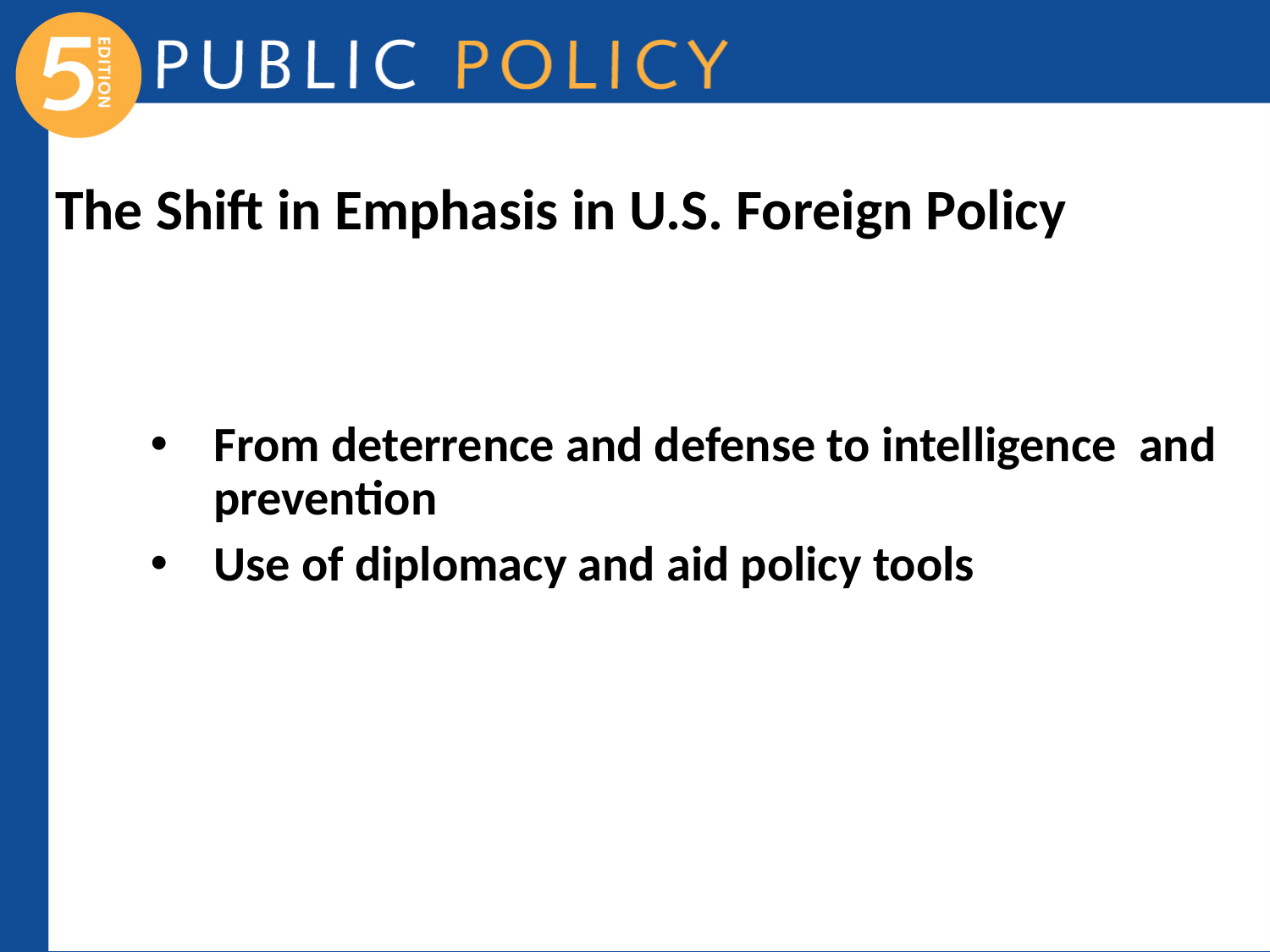

# The Shift in Emphasis in U.S. Foreign Policy
From deterrence and defense to intelligence  and prevention
Use of diplomacy and aid policy tools